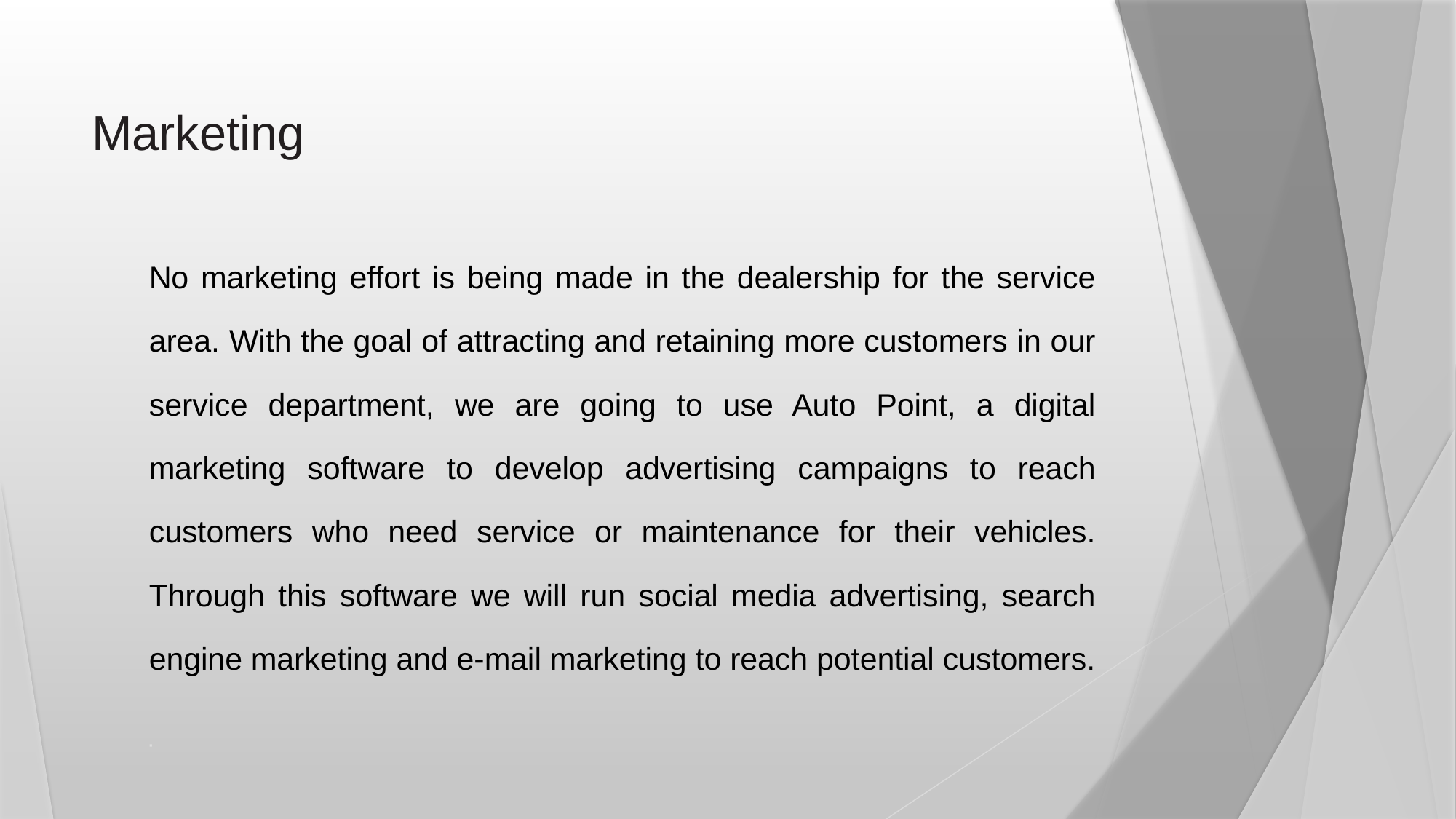

# Marketing

No marketing effort is being made in the dealership for the service area. With the goal of attracting and retaining more customers in our service department, we are going to use Auto Point, a digital marketing software to develop advertising campaigns to reach customers who need service or maintenance for their vehicles. Through this software we will run social media advertising, search engine marketing and e-mail marketing to reach potential customers.